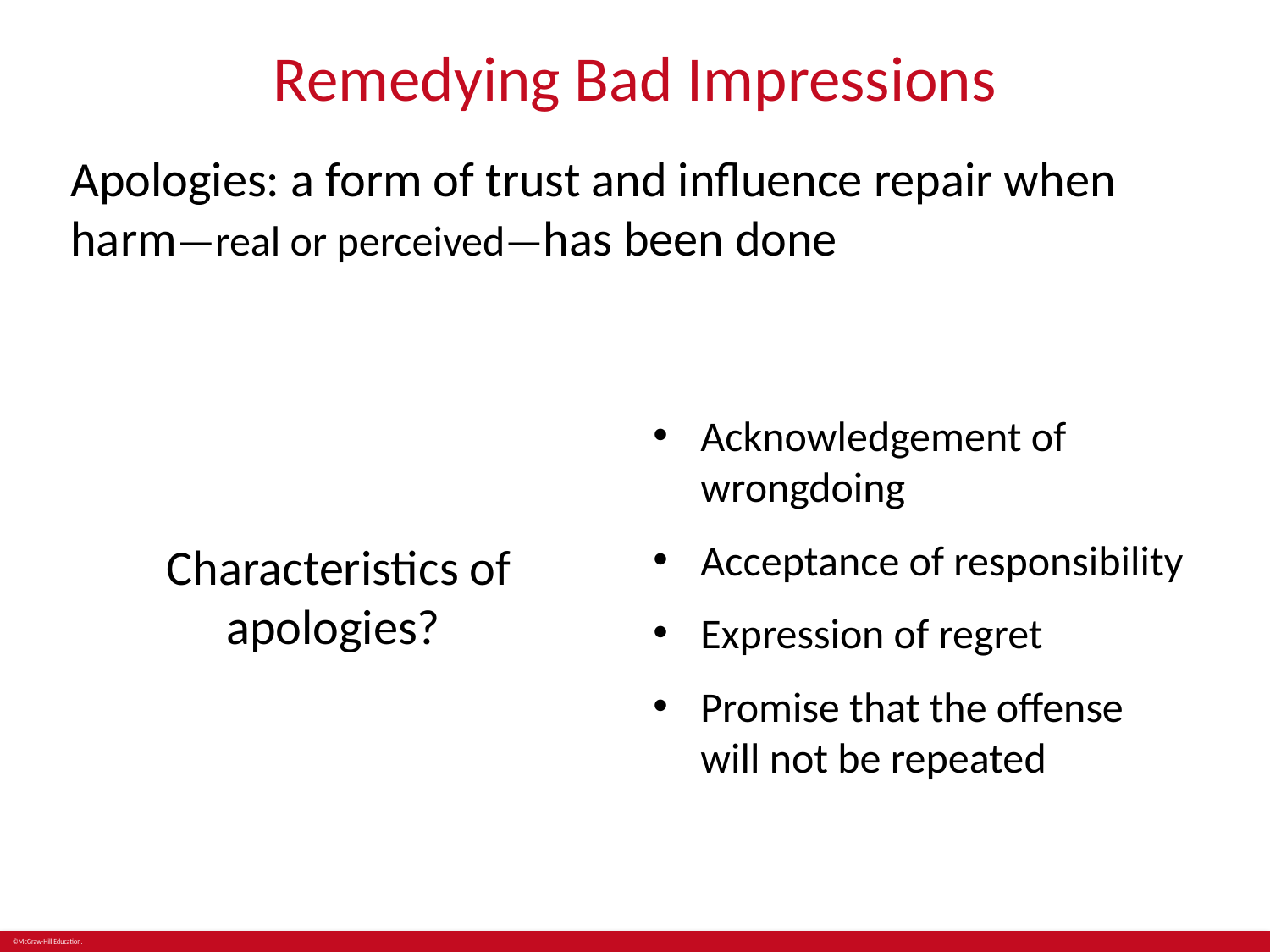

# Remedying Bad Impressions
Apologies: a form of trust and influence repair when harm—real or perceived—has been done
Characteristics of apologies?
Acknowledgement of wrongdoing
Acceptance of responsibility
Expression of regret
Promise that the offense will not be repeated